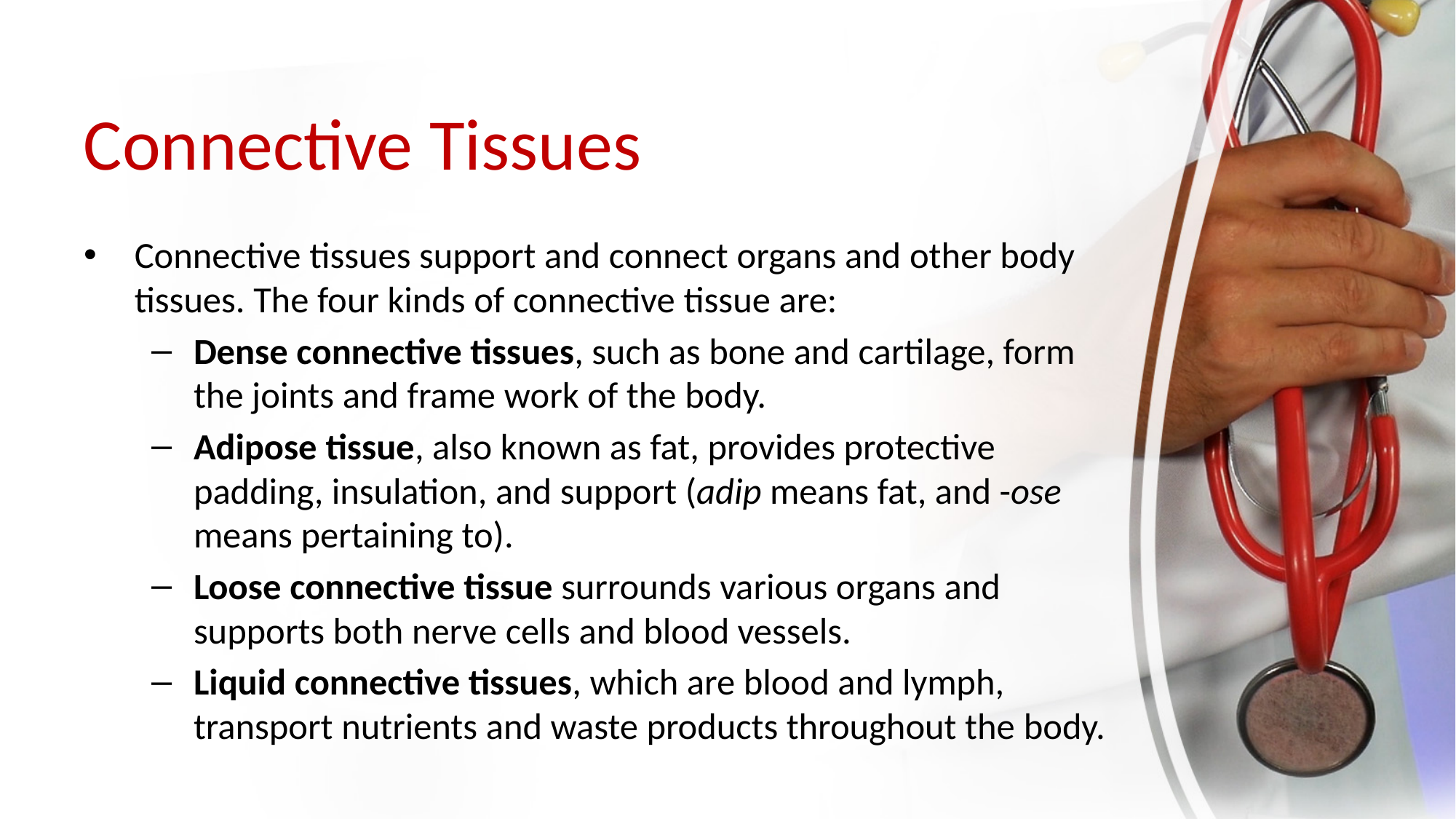

# Connective Tissues
Connective tissues support and connect organs and other body tissues. The four kinds of connective tissue are:
Dense connective tissues, such as bone and cartilage, form the joints and frame work of the body.
Adipose tissue, also known as fat, provides protective padding, insulation, and support (adip means fat, and -ose means pertaining to).
Loose connective tissue surrounds various organs and supports both nerve cells and blood vessels.
Liquid connective tissues, which are blood and lymph, transport nutrients and waste products throughout the body.